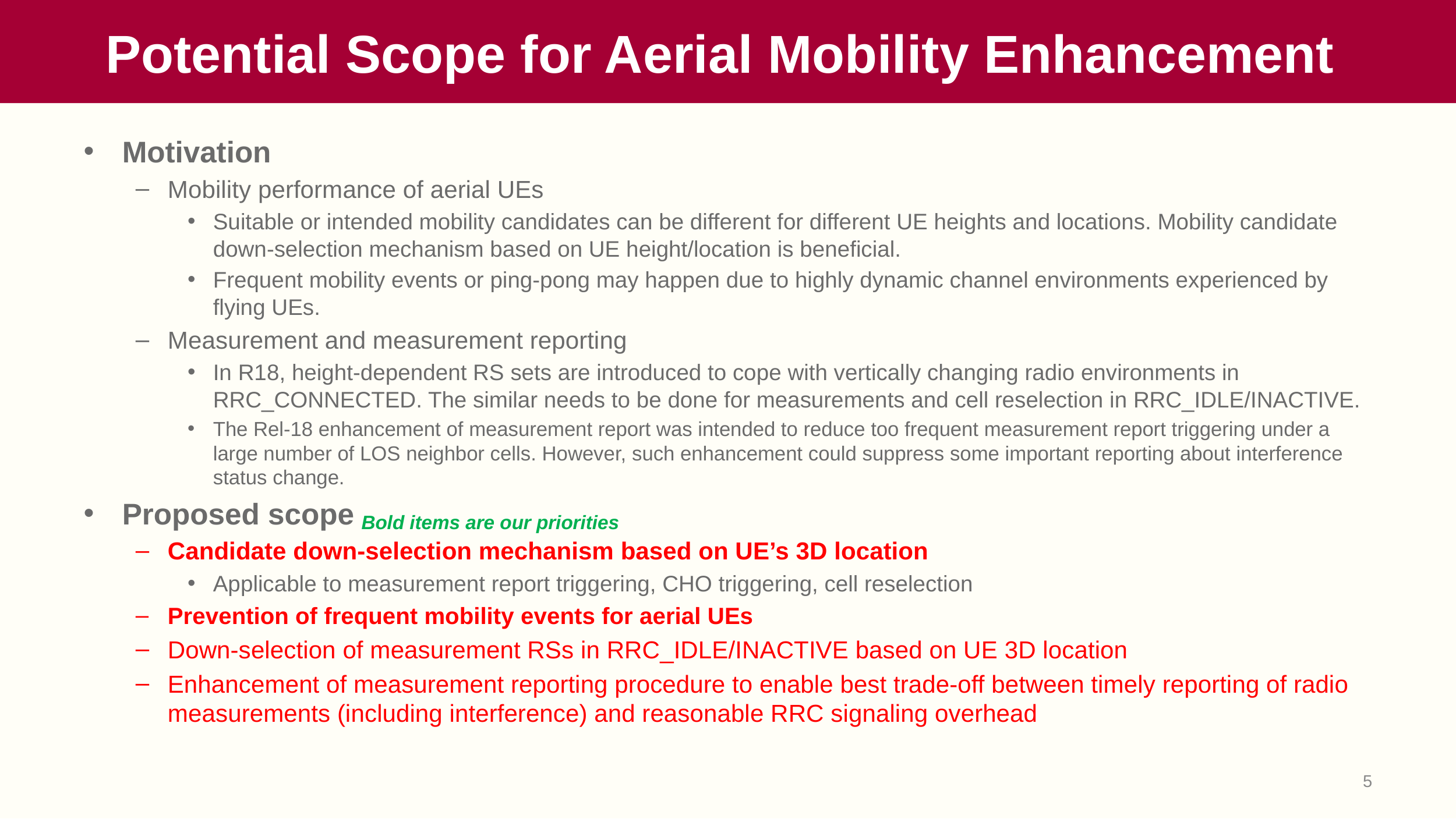

# Potential Scope for Aerial Mobility Enhancement
Motivation
Mobility performance of aerial UEs
Suitable or intended mobility candidates can be different for different UE heights and locations. Mobility candidate down-selection mechanism based on UE height/location is beneficial.
Frequent mobility events or ping-pong may happen due to highly dynamic channel environments experienced by flying UEs.
Measurement and measurement reporting
In R18, height-dependent RS sets are introduced to cope with vertically changing radio environments in RRC_CONNECTED. The similar needs to be done for measurements and cell reselection in RRC_IDLE/INACTIVE.
The Rel-18 enhancement of measurement report was intended to reduce too frequent measurement report triggering under a large number of LOS neighbor cells. However, such enhancement could suppress some important reporting about interference status change.
Proposed scope
Candidate down-selection mechanism based on UE’s 3D location
Applicable to measurement report triggering, CHO triggering, cell reselection
Prevention of frequent mobility events for aerial UEs
Down-selection of measurement RSs in RRC_IDLE/INACTIVE based on UE 3D location
Enhancement of measurement reporting procedure to enable best trade-off between timely reporting of radio measurements (including interference) and reasonable RRC signaling overhead

Bold items are our priorities
5